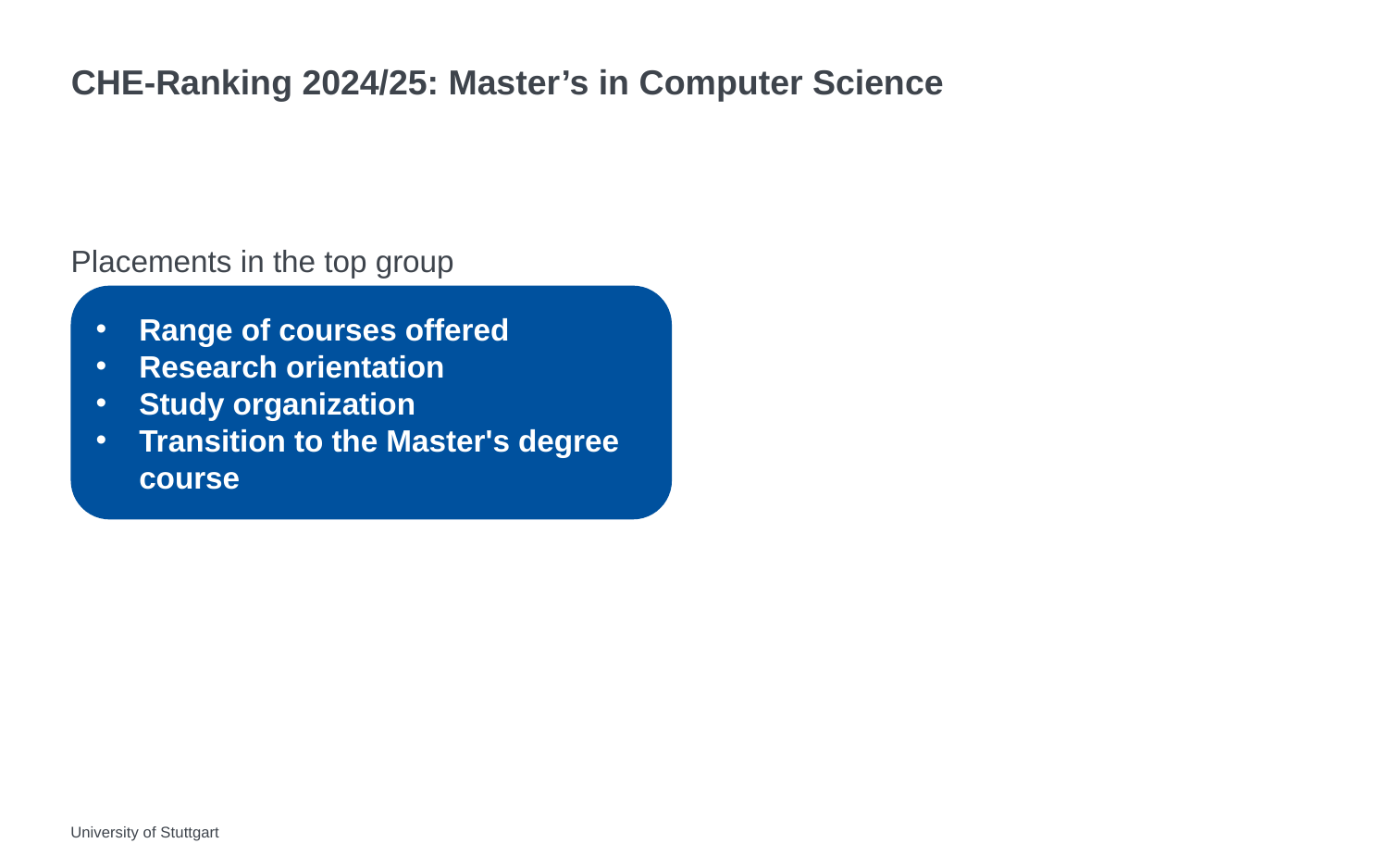

# CHE-Ranking 2024/25: Master’s in Computer Science (1/2)
Placements in the top group
Range of courses offered
Research orientation
Study organization
Transition to the Master's degree course
University of Stuttgart